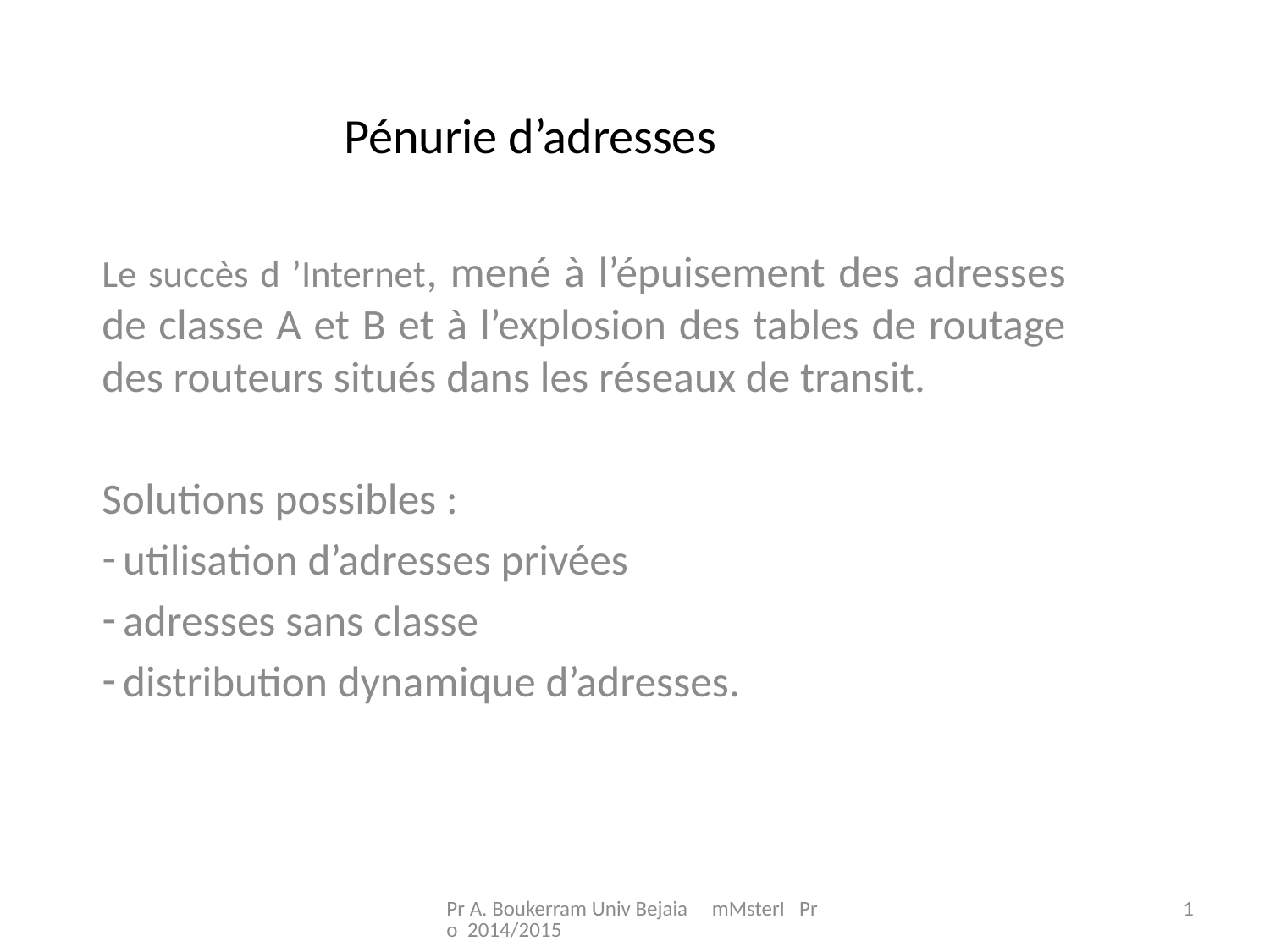

# Pénurie d’adresses
Le succès d ’Internet, mené à l’épuisement des adresses de classe A et B et à l’explosion des tables de routage des routeurs situés dans les réseaux de transit.

Solutions possibles :
 utilisation d’adresses privées
 adresses sans classe
 distribution dynamique d’adresses.

Pr A. Boukerram Univ Bejaia     mMsterI   Pro  2014/2015
1